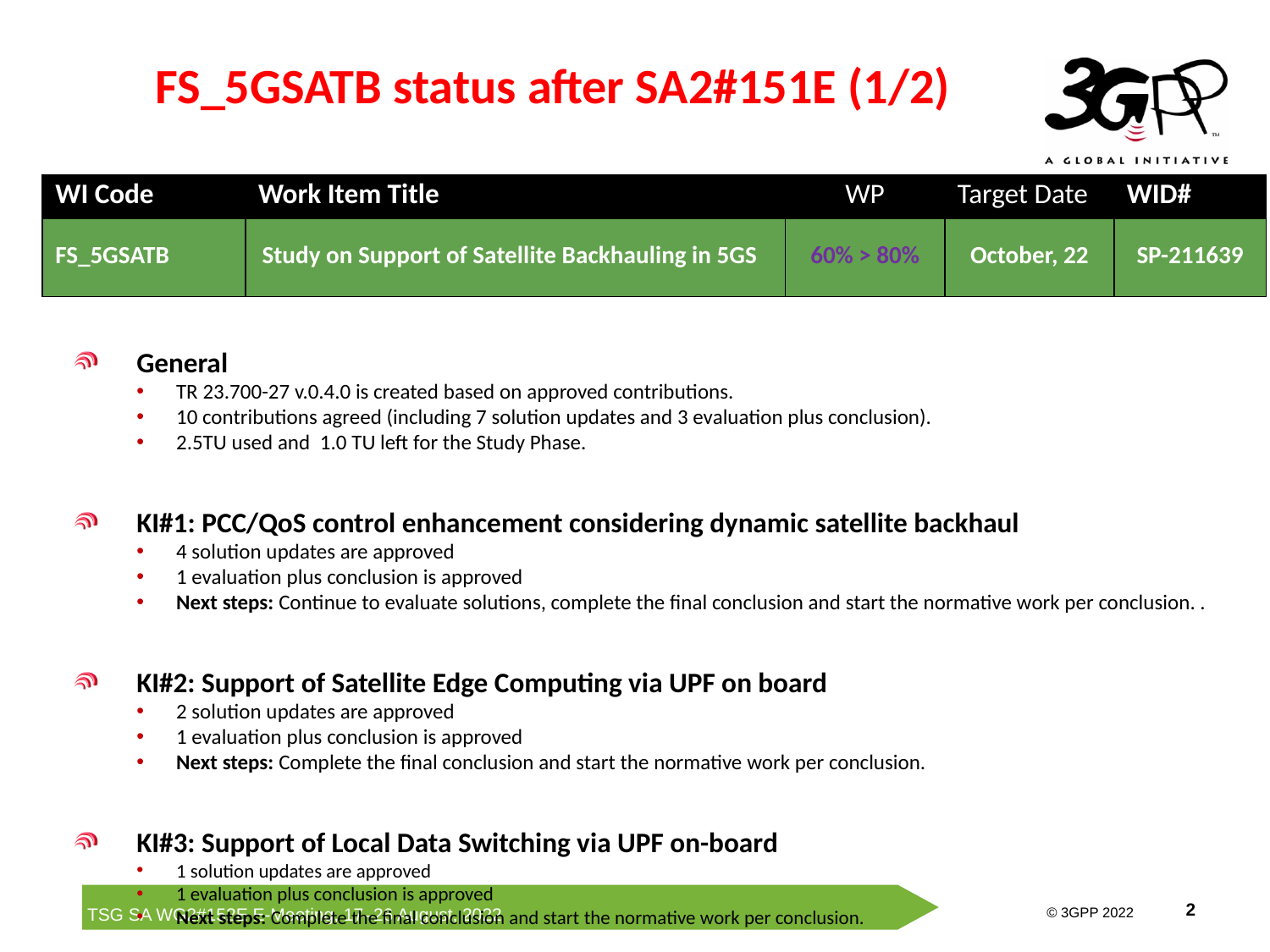

# FS_5GSATB status after SA2#151E (1/2)
| WI Code | Work Item Title | WP | Target Date | WID# |
| --- | --- | --- | --- | --- |
| FS\_5GSATB | Study on Support of Satellite Backhauling in 5GS | 60% > 80% | October, 22 | SP-211639 |
General
TR 23.700-27 v.0.4.0 is created based on approved contributions.
10 contributions agreed (including 7 solution updates and 3 evaluation plus conclusion).
2.5TU used and  1.0 TU left for the Study Phase.

KI#1: PCC/QoS control enhancement considering dynamic satellite backhaul
4 solution updates are approved
1 evaluation plus conclusion is approved
Next steps: Continue to evaluate solutions, complete the final conclusion and start the normative work per conclusion. .

KI#2: Support of Satellite Edge Computing via UPF on board
2 solution updates are approved
1 evaluation plus conclusion is approved
Next steps: Complete the final conclusion and start the normative work per conclusion.

KI#3: Support of Local Data Switching via UPF on-board
1 solution updates are approved
1 evaluation plus conclusion is approved
Next steps: Complete the final conclusion and start the normative work per conclusion.